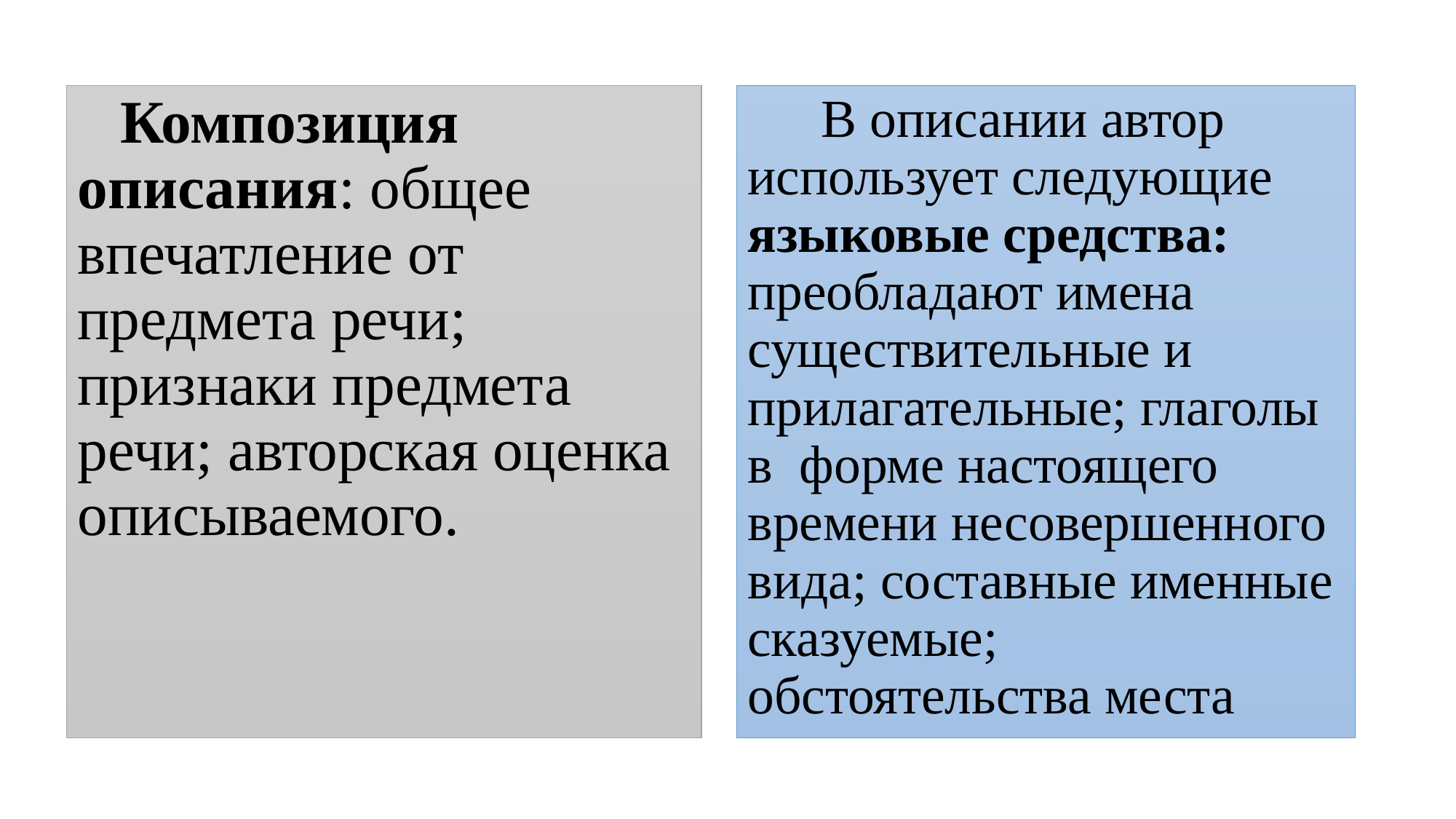

Композиция описания: общее впечатление от предмета речи; признаки предмета речи; авторская оценка описываемого.
В описании автор использует следующие языковые средства: преобладают имена существительные и прилагательные; глаголы в  форме настоящего времени несовершенного вида; составные именные сказуемые; обстоятельства места